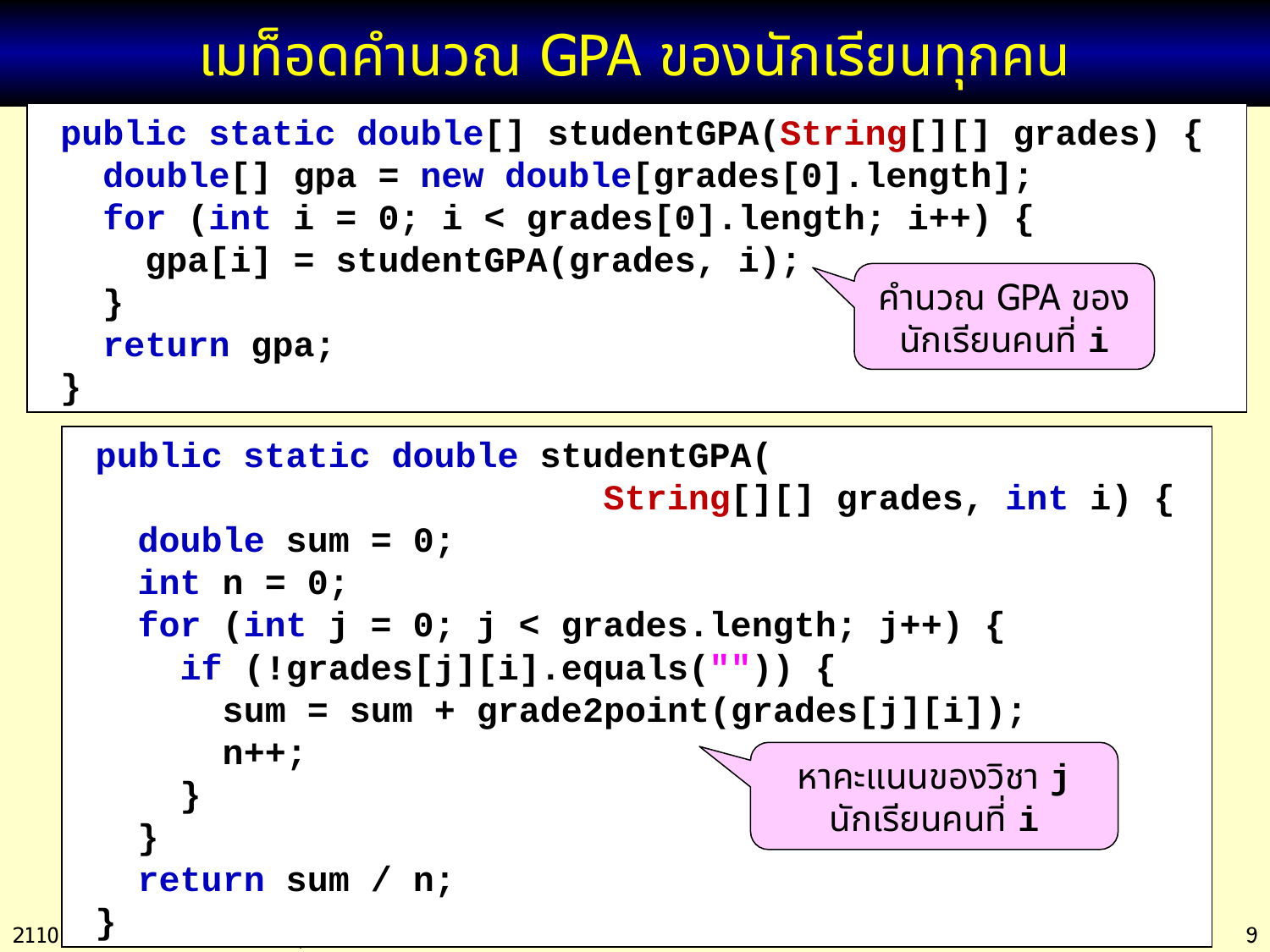

# เมท็อดคำนวณ GPA ของนักเรียนทุกคน
 public static double[] studentGPA(String[][] grades) {
   double[] gpa = new double[grades[0].length];
   for (int i = 0; i < grades[0].length; i++) {
     gpa[i] = studentGPA(grades, i);
   }
   return gpa;
 }
คำนวณ GPA ของนักเรียนคนที่ i
 public static double studentGPA(
                         String[][] grades, int i) {
   double sum = 0;
   int n = 0;
   for (int j = 0; j < grades.length; j++) {
     if (!grades[j][i].equals("")) {
       sum = sum + grade2point(grades[j][i]);
       n++;
     }
   }
   return sum / n;
 }
หาคะแนนของวิชา j นักเรียนคนที่ i